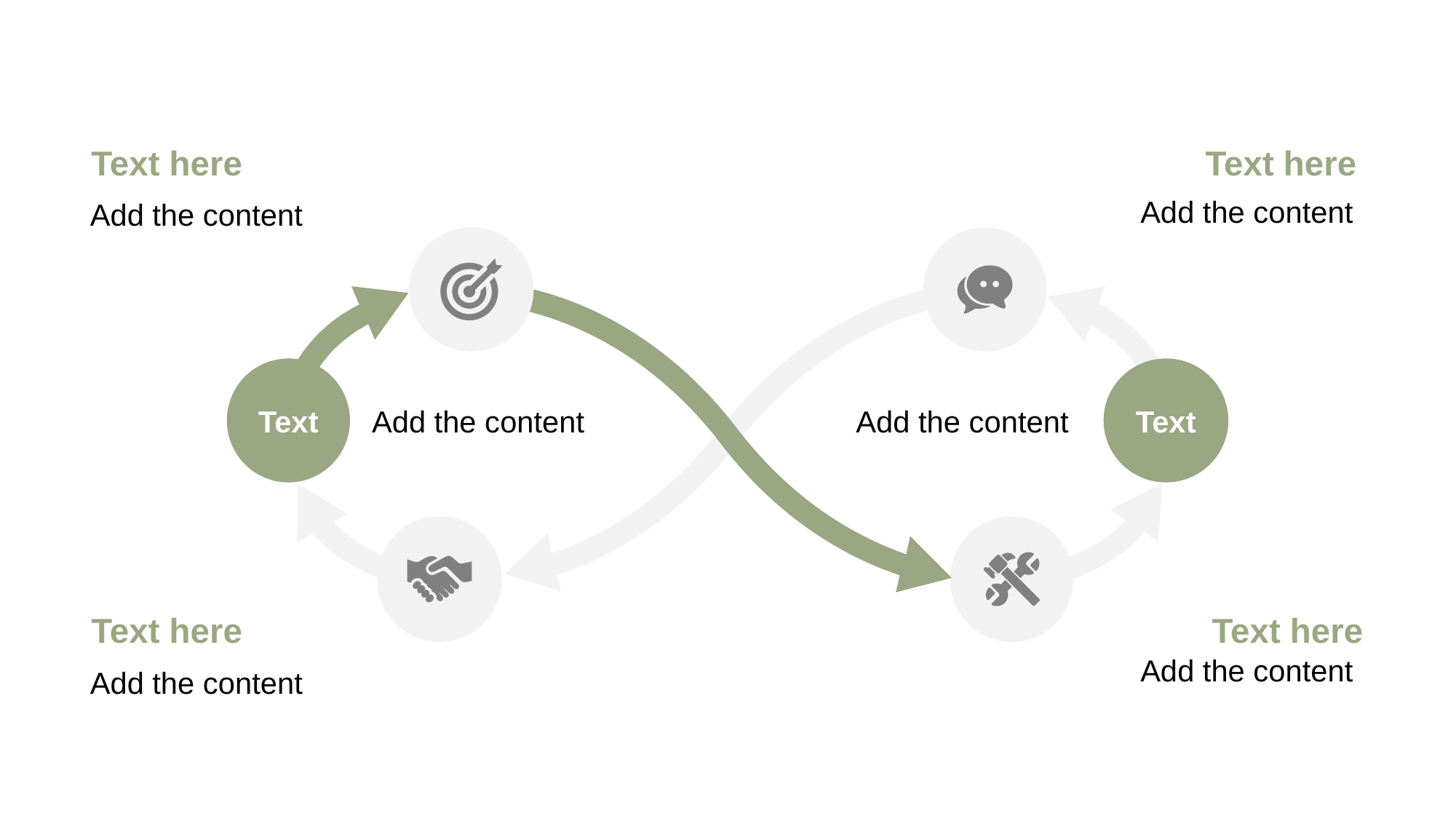

Text here
Add the content
Text here
Add the content

Text
Text
Add the content
Add the content

Text here
Text here
Add the content
Add the content